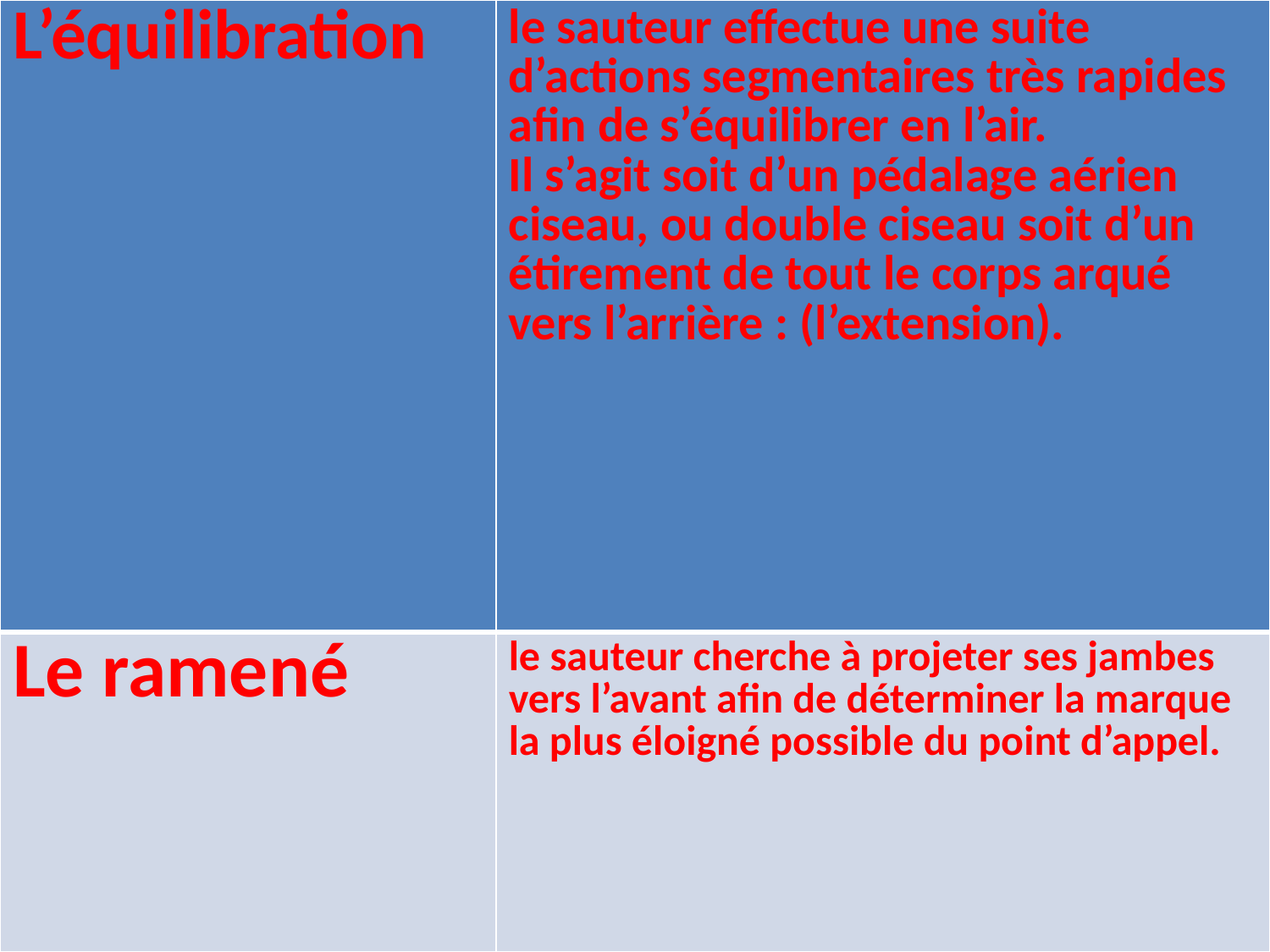

| L’équilibration | le sauteur effectue une suite d’actions segmentaires très rapides afin de s’équilibrer en l’air. Il s’agit soit d’un pédalage aérien ciseau, ou double ciseau soit d’un étirement de tout le corps arqué vers l’arrière : (l’extension). |
| --- | --- |
| Le ramené | le sauteur cherche à projeter ses jambes vers l’avant afin de déterminer la marque la plus éloigné possible du point d’appel. |
#